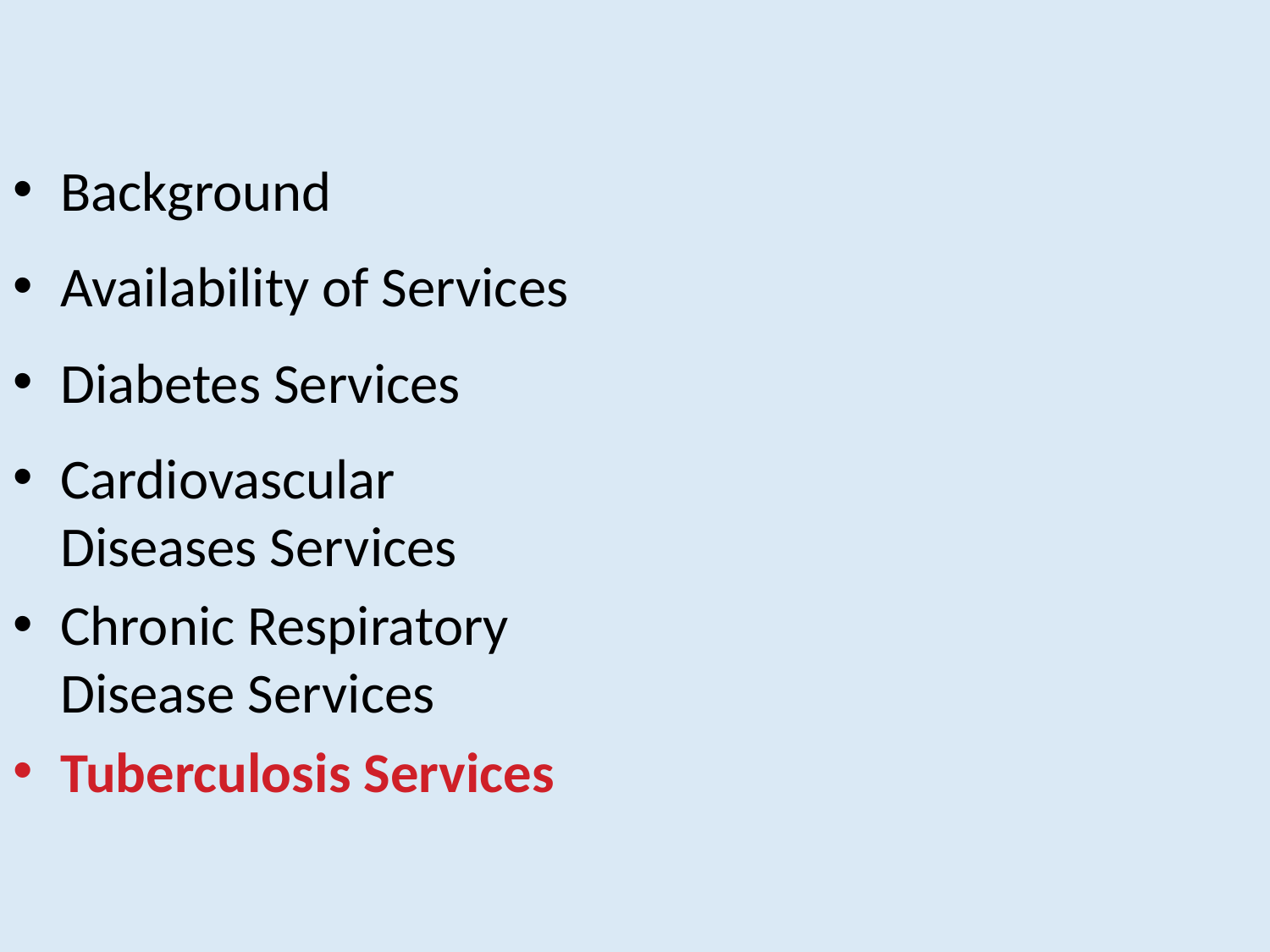

Background
Availability of Services
Diabetes Services
Cardiovascular Diseases Services
Chronic Respiratory Disease Services
Tuberculosis Services